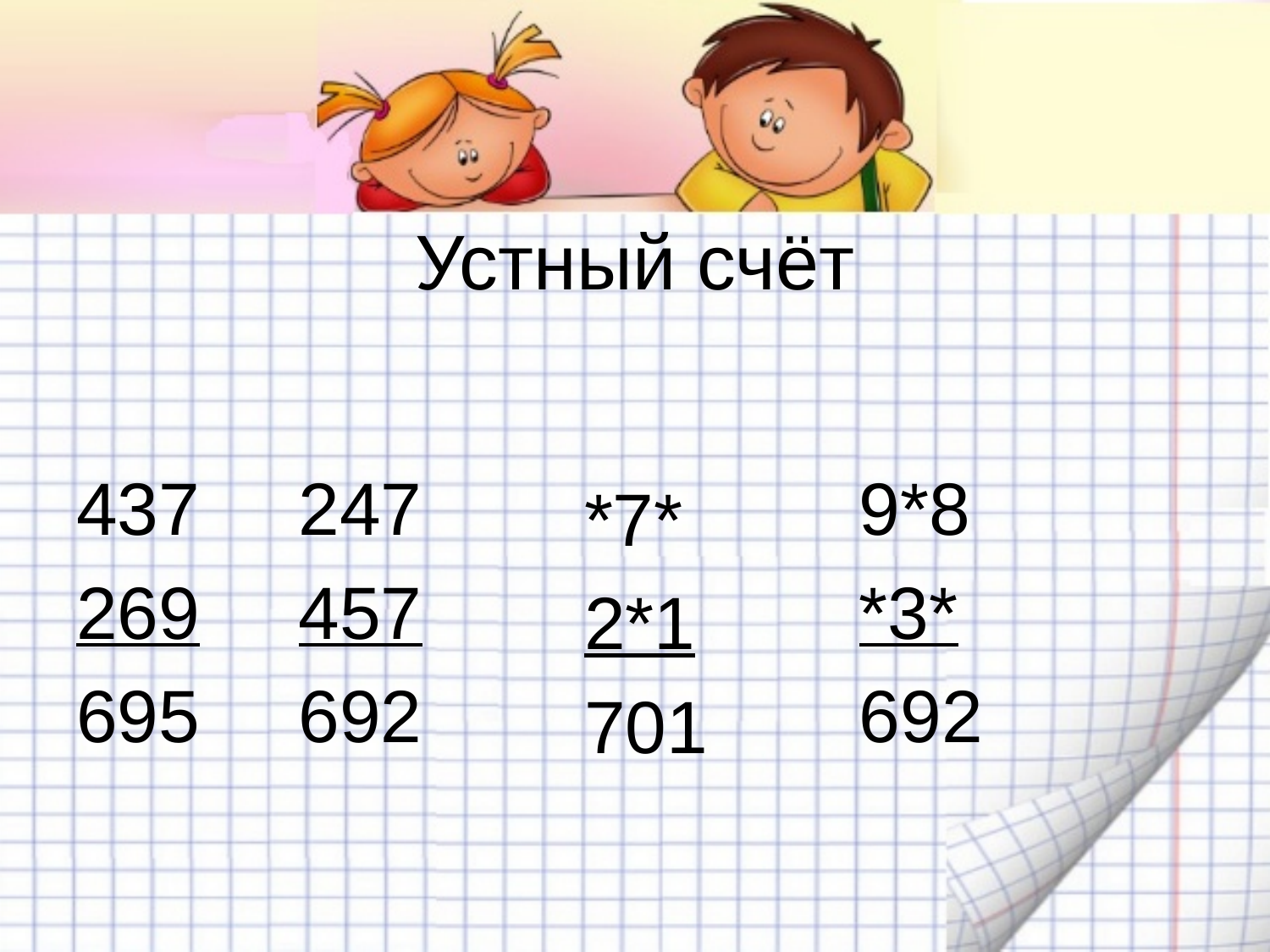

# Устный счёт

437
269
695

247
457
692

9*8
*3*
692

*7*
2*1
701